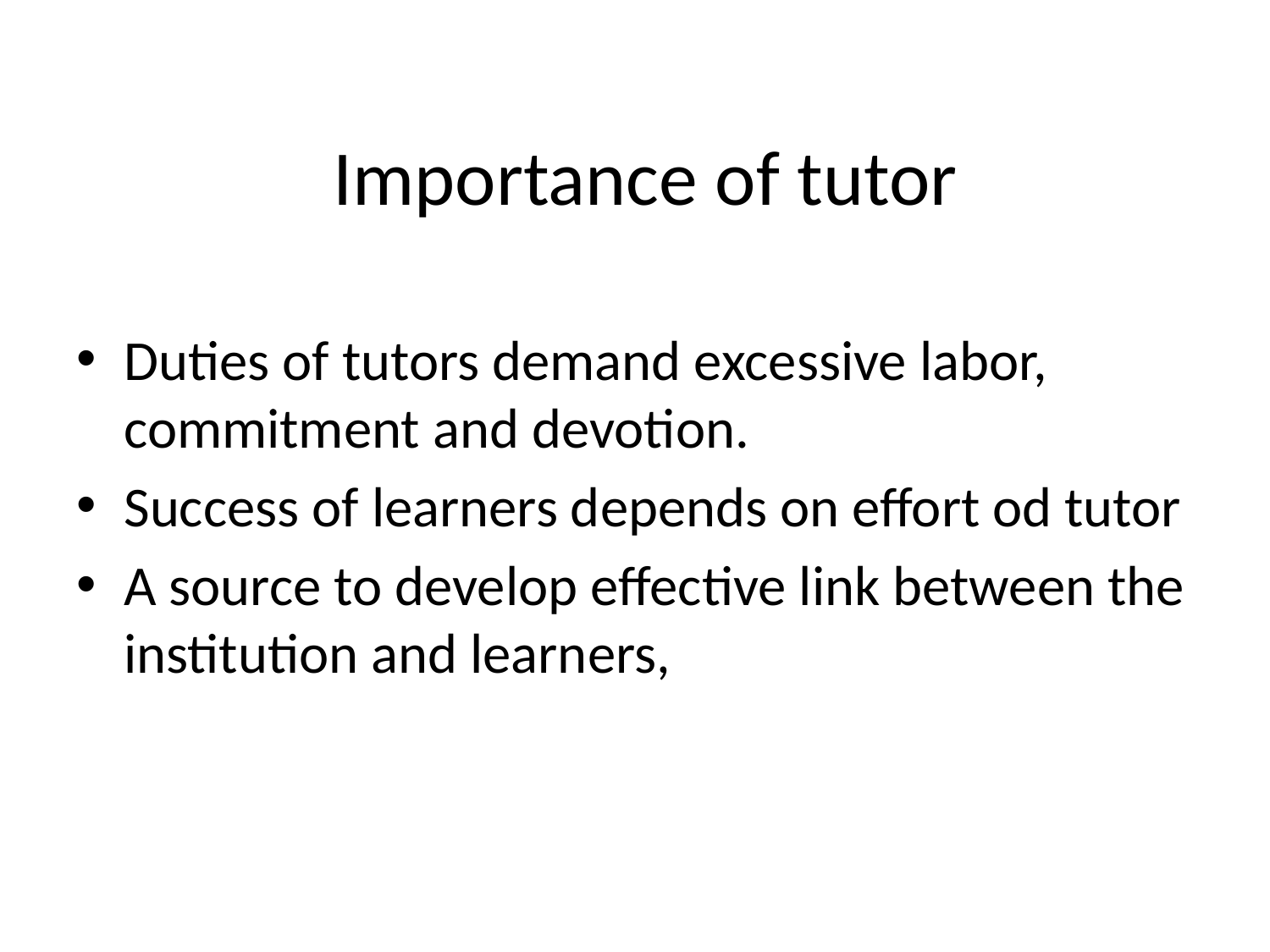

# Importance of tutor
Duties of tutors demand excessive labor, commitment and devotion.
Success of learners depends on effort od tutor
A source to develop effective link between the institution and learners,